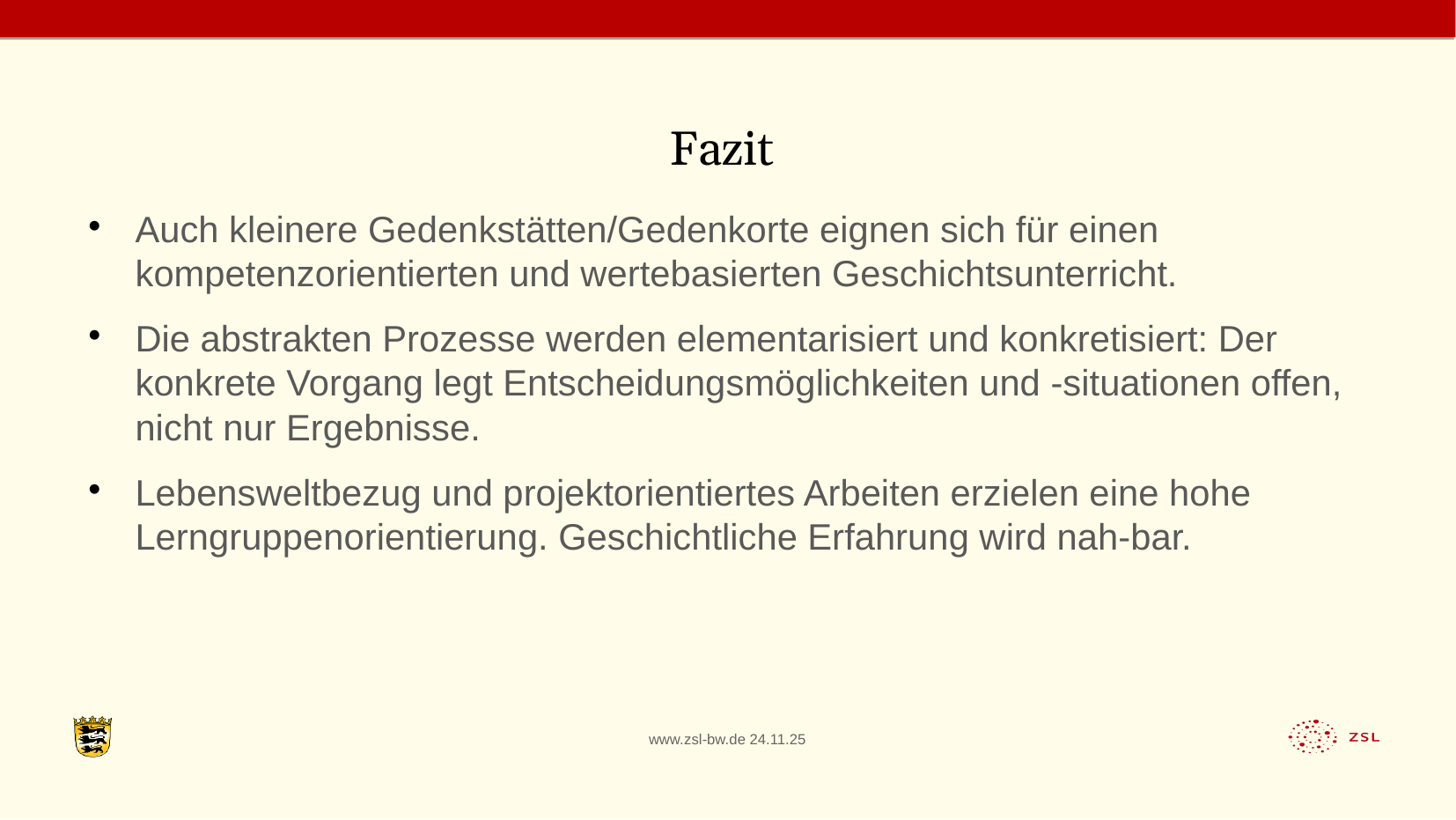

Fazit

Auch kleinere Gedenkstätten/Gedenkorte eignen sich für einen kompetenzorientierten und wertebasierten Geschichtsunterricht.
Die abstrakten Prozesse werden elementarisiert und konkretisiert: Der konkrete Vorgang legt Entscheidungsmöglichkeiten und -situationen offen, nicht nur Ergebnisse.
Lebensweltbezug und projektorientiertes Arbeiten erzielen eine hohe Lerngruppenorientierung. Geschichtliche Erfahrung wird nah-bar.